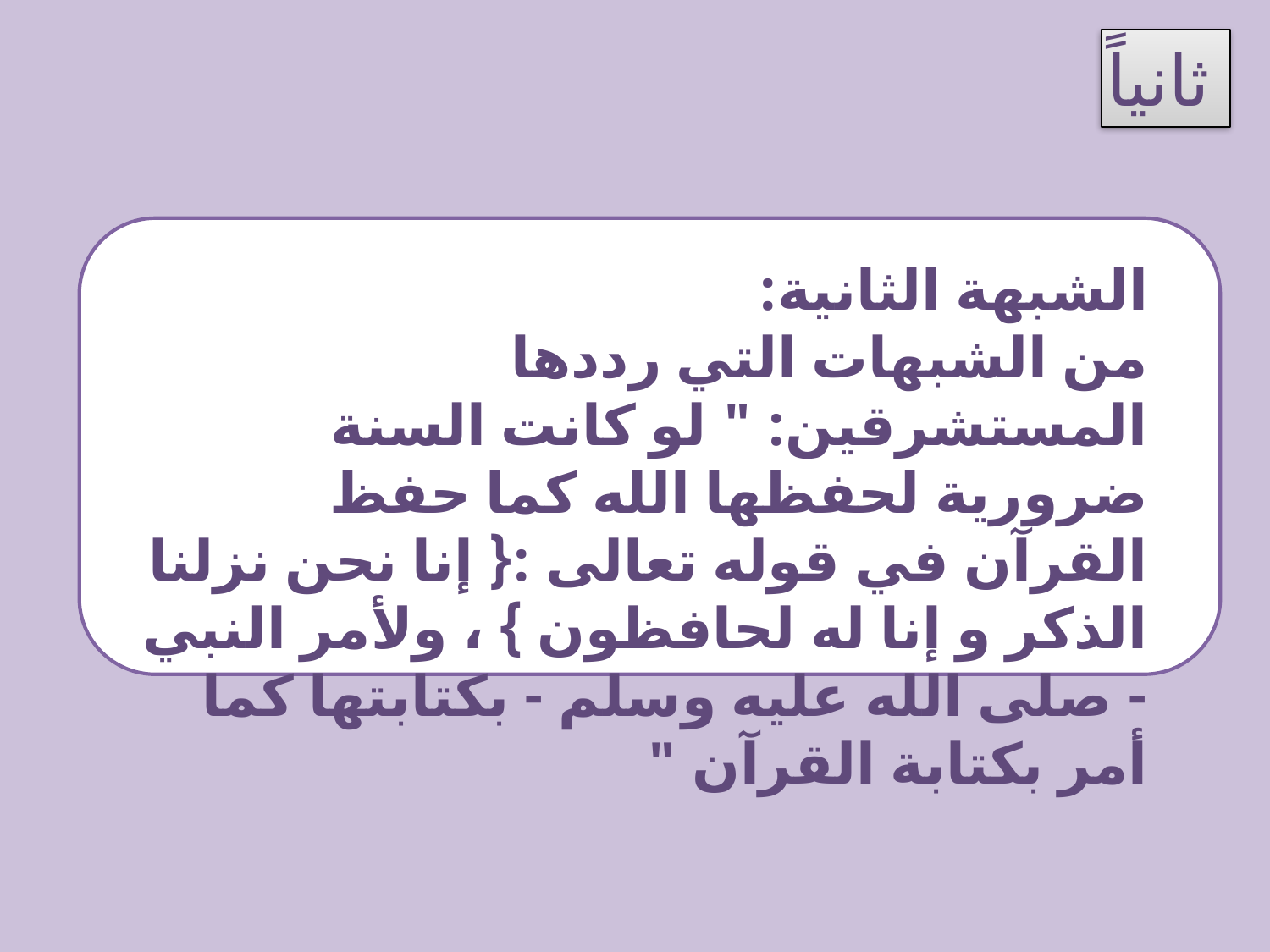

ثانياً

الشبهة الثانية:
من الشبهات التي رددها المستشرقين: " لو كانت السنة ضرورية لحفظها الله كما حفظ القرآن في قوله تعالى :{ إنا نحن نزلنا الذكر و إنا له لحافظون } ، ولأمر النبي - صلى الله عليه وسلم - بكتابتها كما أمر بكتابة القرآن "